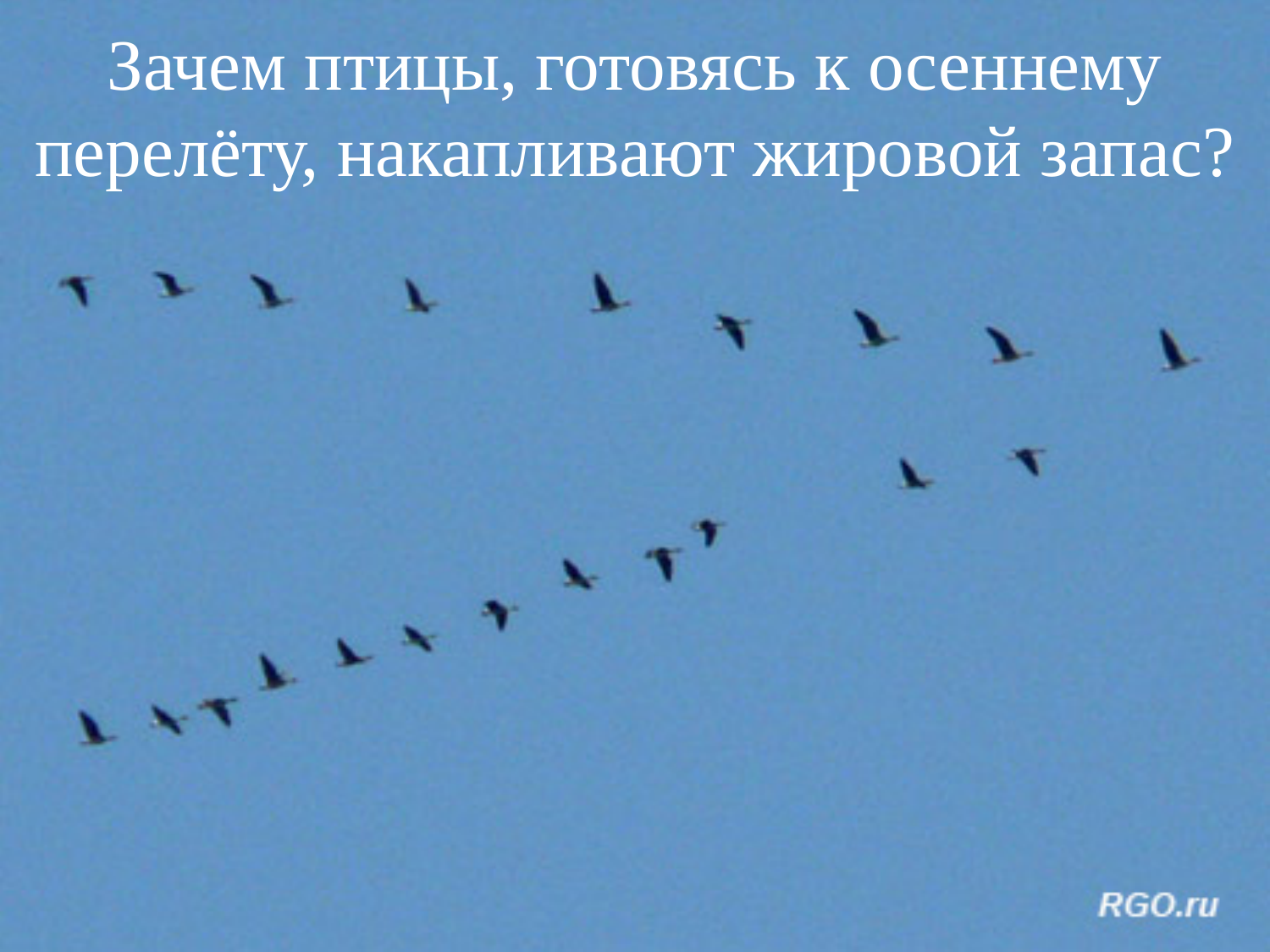

# Зачем птицы, готовясь к осеннему перелёту, накапливают жировой запас?